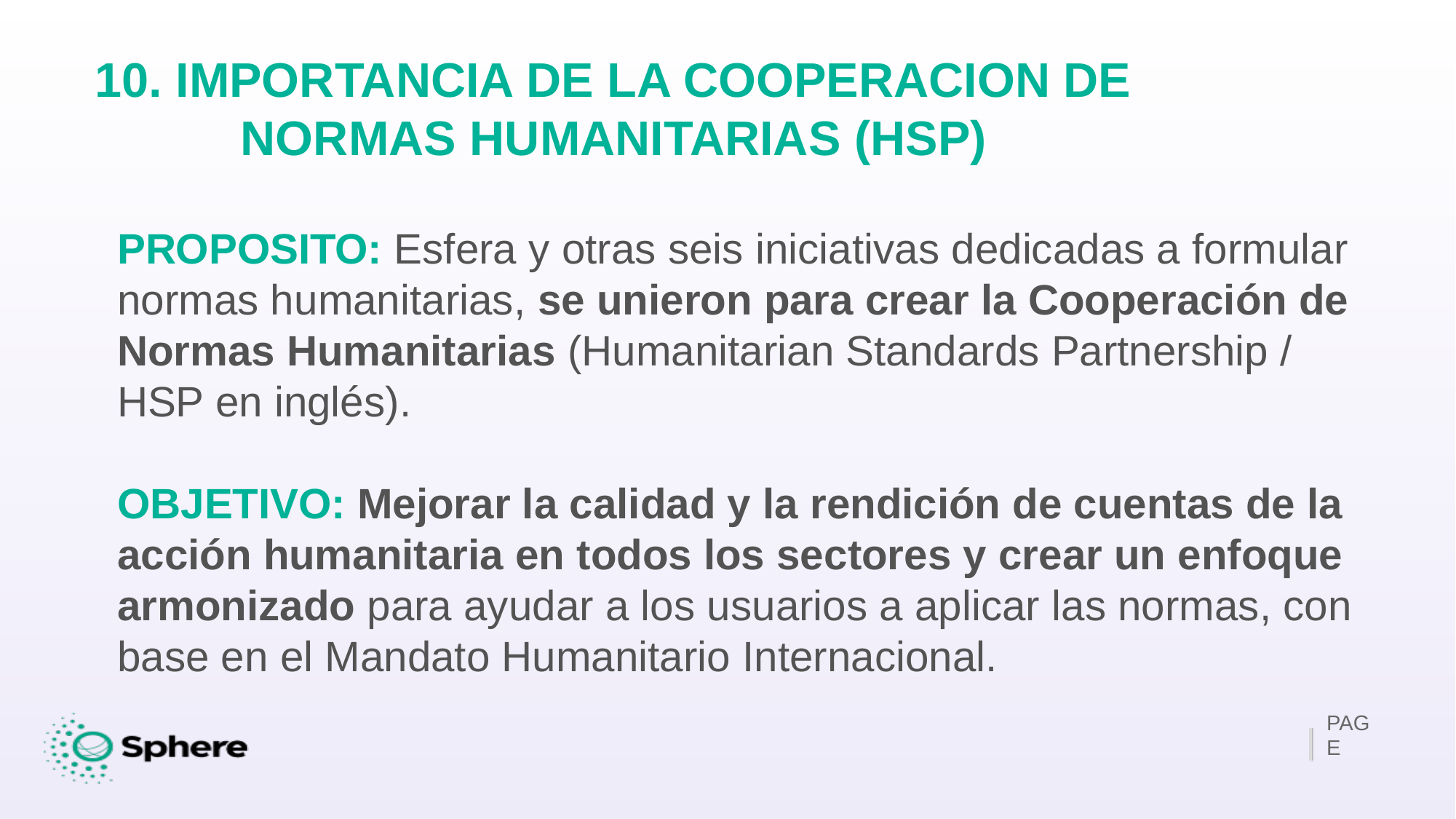

# 10. IMPORTANCIA DE LA COOPERACION DE NORMAS HUMANITARIAS (HSP)
PROPOSITO: Esfera y otras seis iniciativas dedicadas a formular normas humanitarias, se unieron para crear la Cooperación de Normas Humanitarias (Humanitarian Standards Partnership / HSP en inglés).

OBJETIVO: Mejorar la calidad y la rendición de cuentas de la acción humanitaria en todos los sectores y crear un enfoque armonizado para ayudar a los usuarios a aplicar las normas, con base en el Mandato Humanitario Internacional.